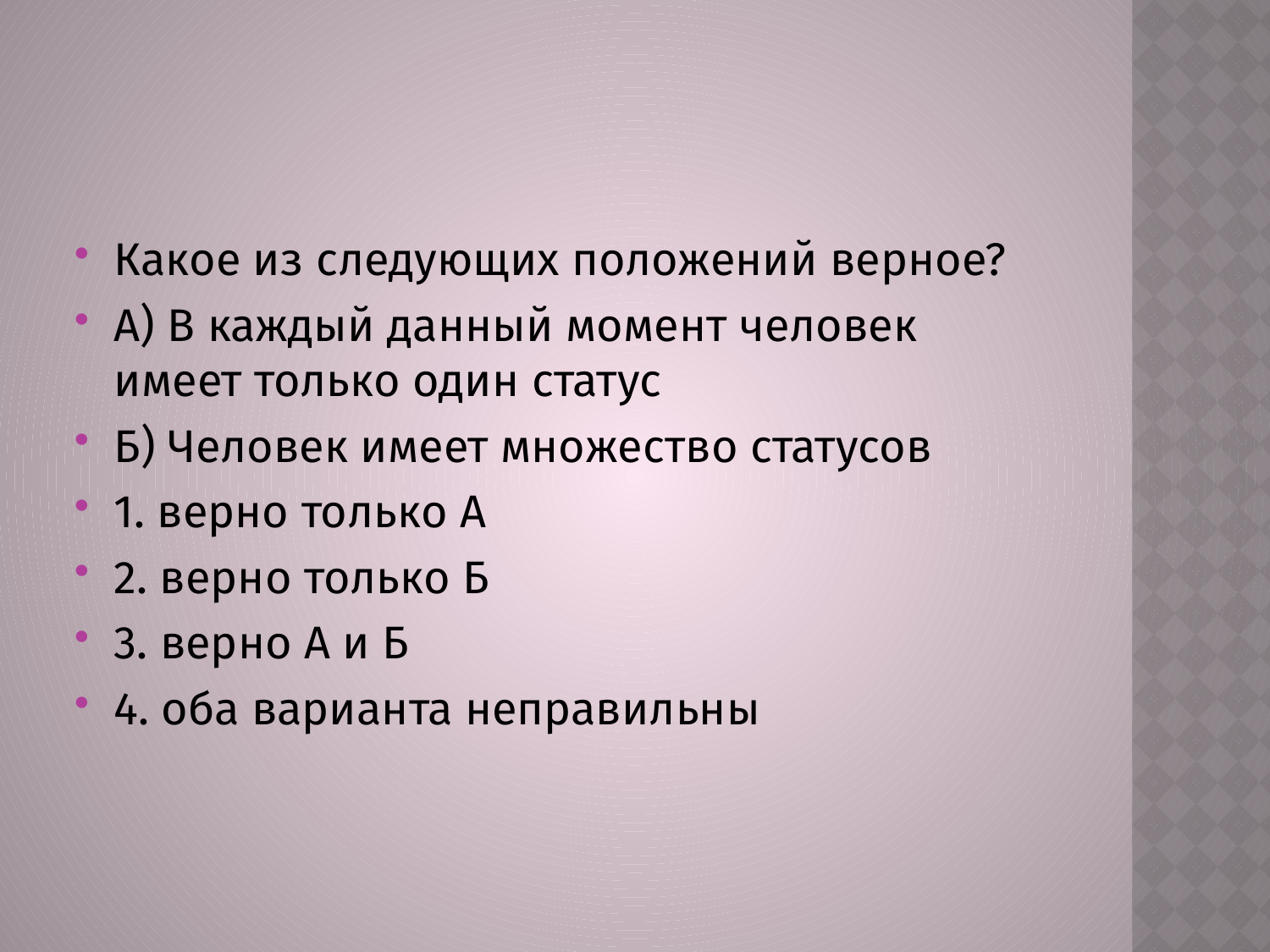

#
Какое из следующих положений верное?
А) В каждый данный момент человек имеет только один статус
Б) Человек имеет множество статусов
1. верно только А
2. верно только Б
3. верно А и Б
4. оба варианта неправильны